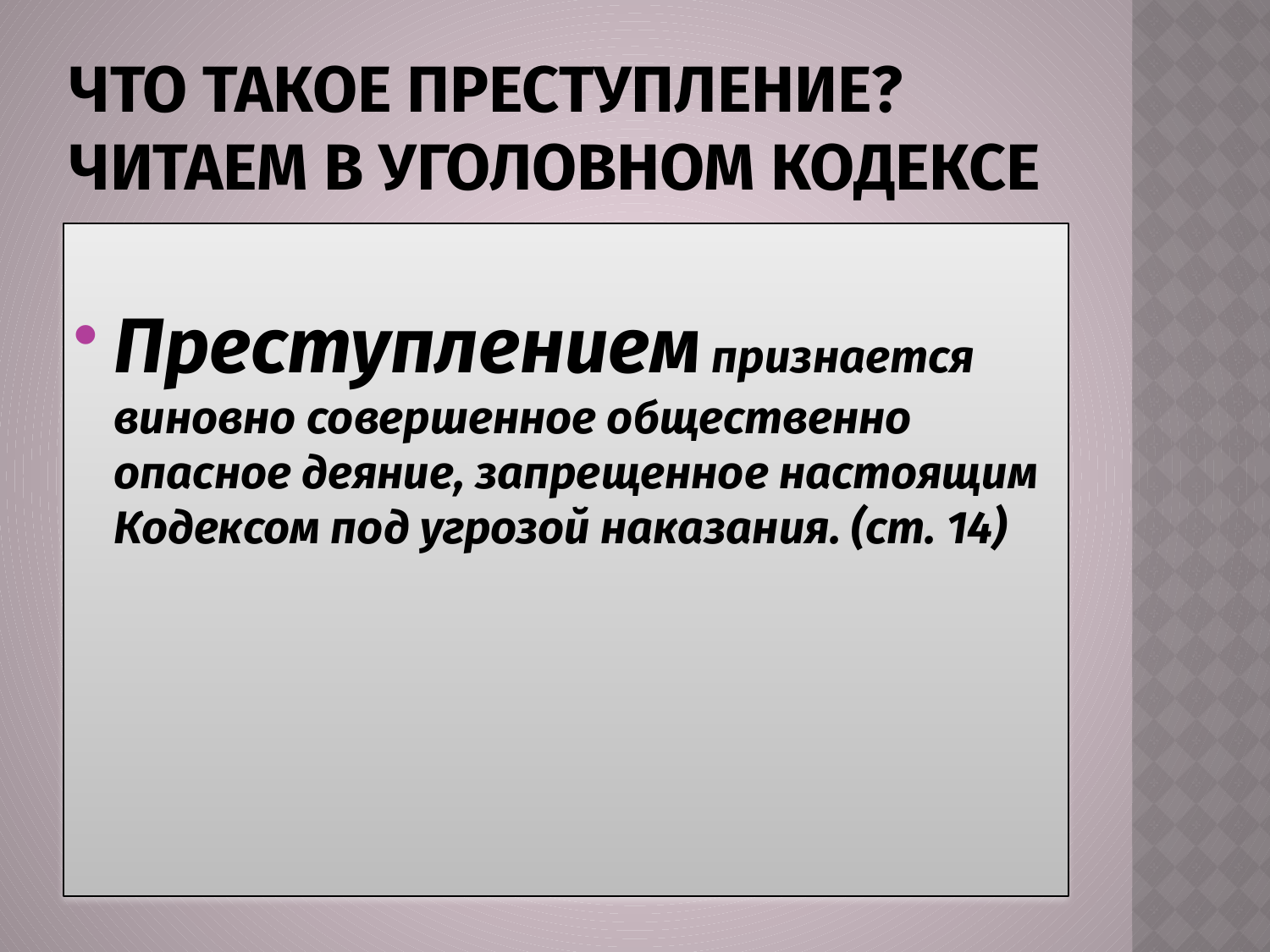

# Что такое преступление? Читаем в Уголовном кодексе

Преступлением признается виновно совершенное общественно опасное деяние, запрещенное настоящим Кодексом под угрозой наказания. (ст. 14)